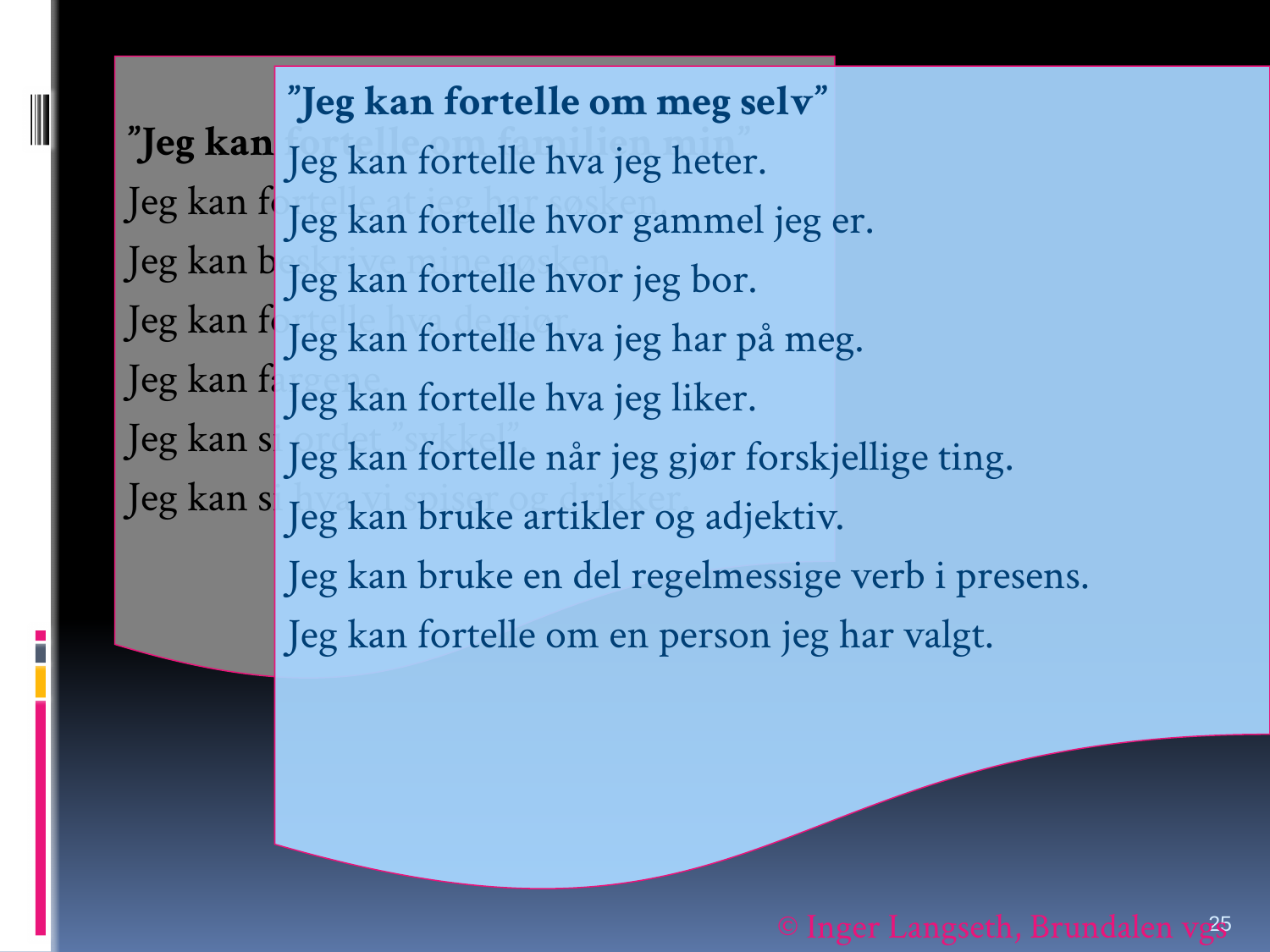

”Jeg kan fortelle om familien min”
Jeg kan fortelle at jeg har søsken.
Jeg kan beskrive mine søsken.
Jeg kan fortelle hva de gjør.
Jeg kan fargene.
Jeg kan si ordet ”sykkel”.
Jeg kan si hva vi spiser og drikker.
”Jeg kan fortelle om meg selv”
Jeg kan fortelle hva jeg heter.
Jeg kan fortelle hvor gammel jeg er.
Jeg kan fortelle hvor jeg bor.
Jeg kan fortelle hva jeg har på meg.
Jeg kan fortelle hva jeg liker.
Jeg kan fortelle når jeg gjør forskjellige ting.
Jeg kan bruke artikler og adjektiv.
Jeg kan bruke en del regelmessige verb i presens.
Jeg kan fortelle om en person jeg har valgt.
25
© Inger Langseth, Brundalen vgs